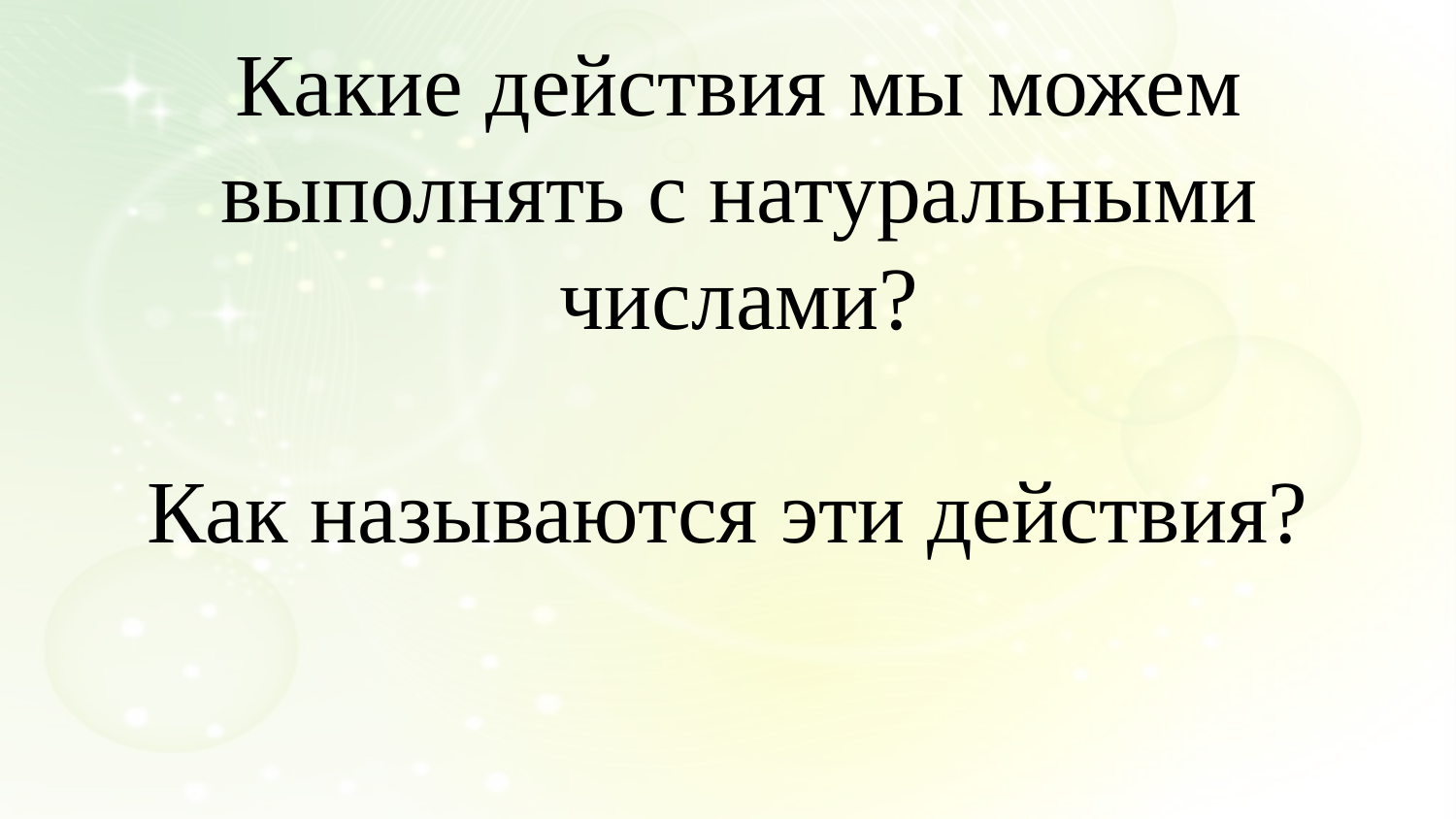

Какие действия мы можем выполнять с натуральными числами?

Как называются эти действия?